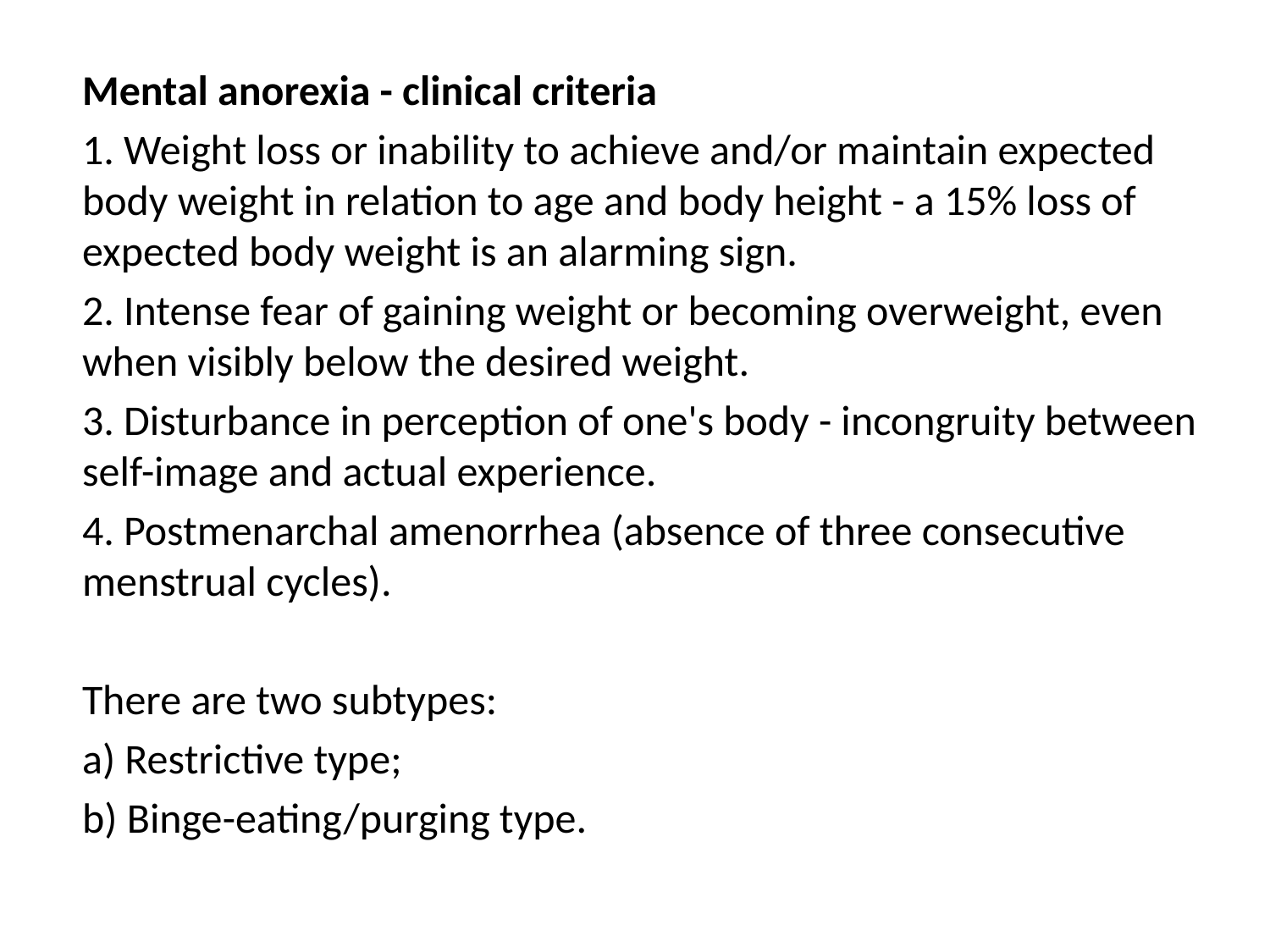

Mental anorexia - clinical criteria
1. Weight loss or inability to achieve and/or maintain expected body weight in relation to age and body height - a 15% loss of expected body weight is an alarming sign.
2. Intense fear of gaining weight or becoming overweight, even when visibly below the desired weight.
3. Disturbance in perception of one's body - incongruity between self-image and actual experience.
4. Postmenarchal amenorrhea (absence of three consecutive menstrual cycles).

There are two subtypes:
a) Restrictive type;
b) Binge-eating/purging type.